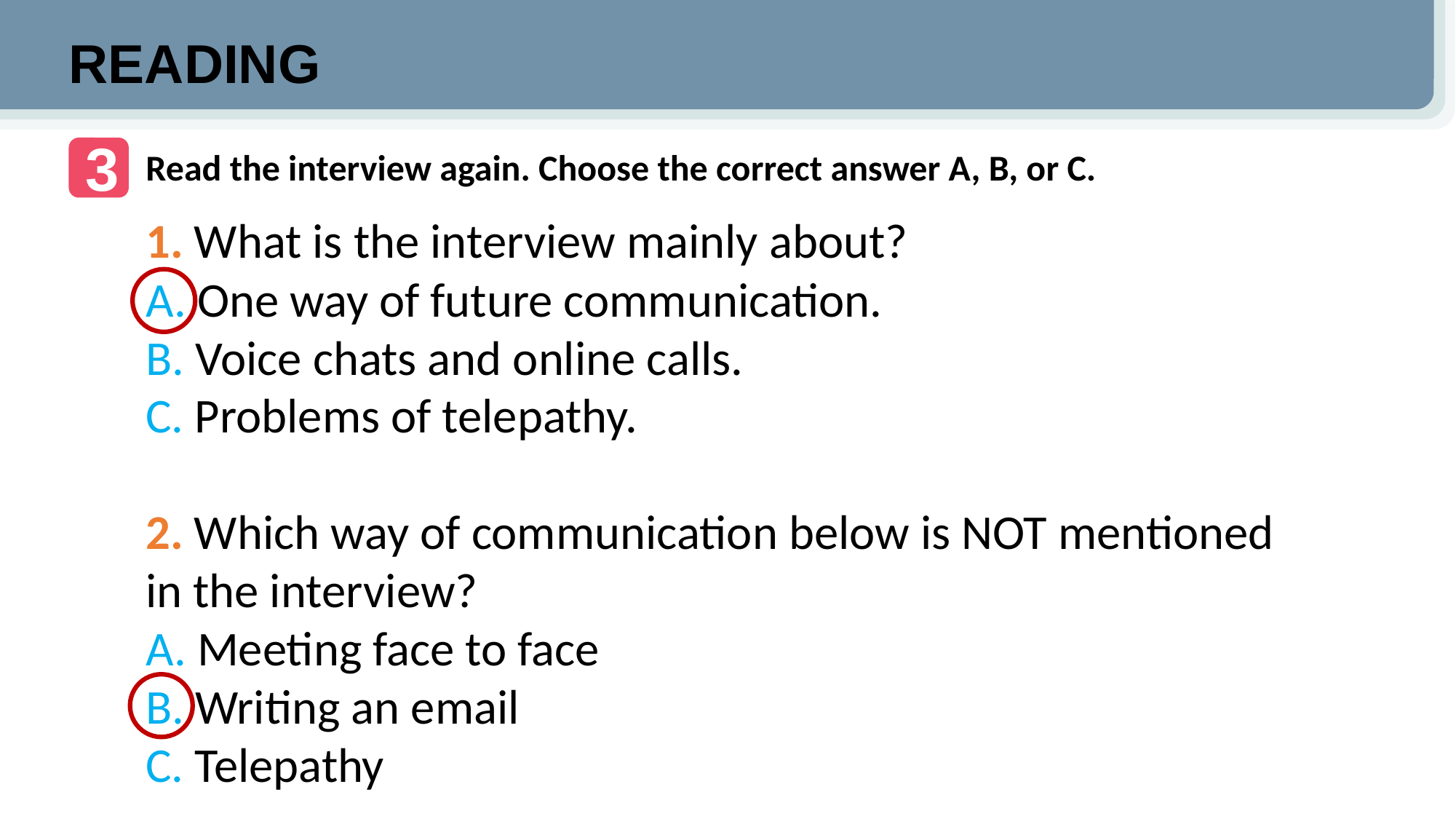

READING
3

Read the interview again. Choose the correct answer A, B, or C.
1. What is the interview mainly about?
A. One way of future communication.
B. Voice chats and online calls.
C. Problems of telepathy.

2. Which way of communication below is NOT mentioned in the interview?
A. Meeting face to face
B. Writing an email
C. Telepathy